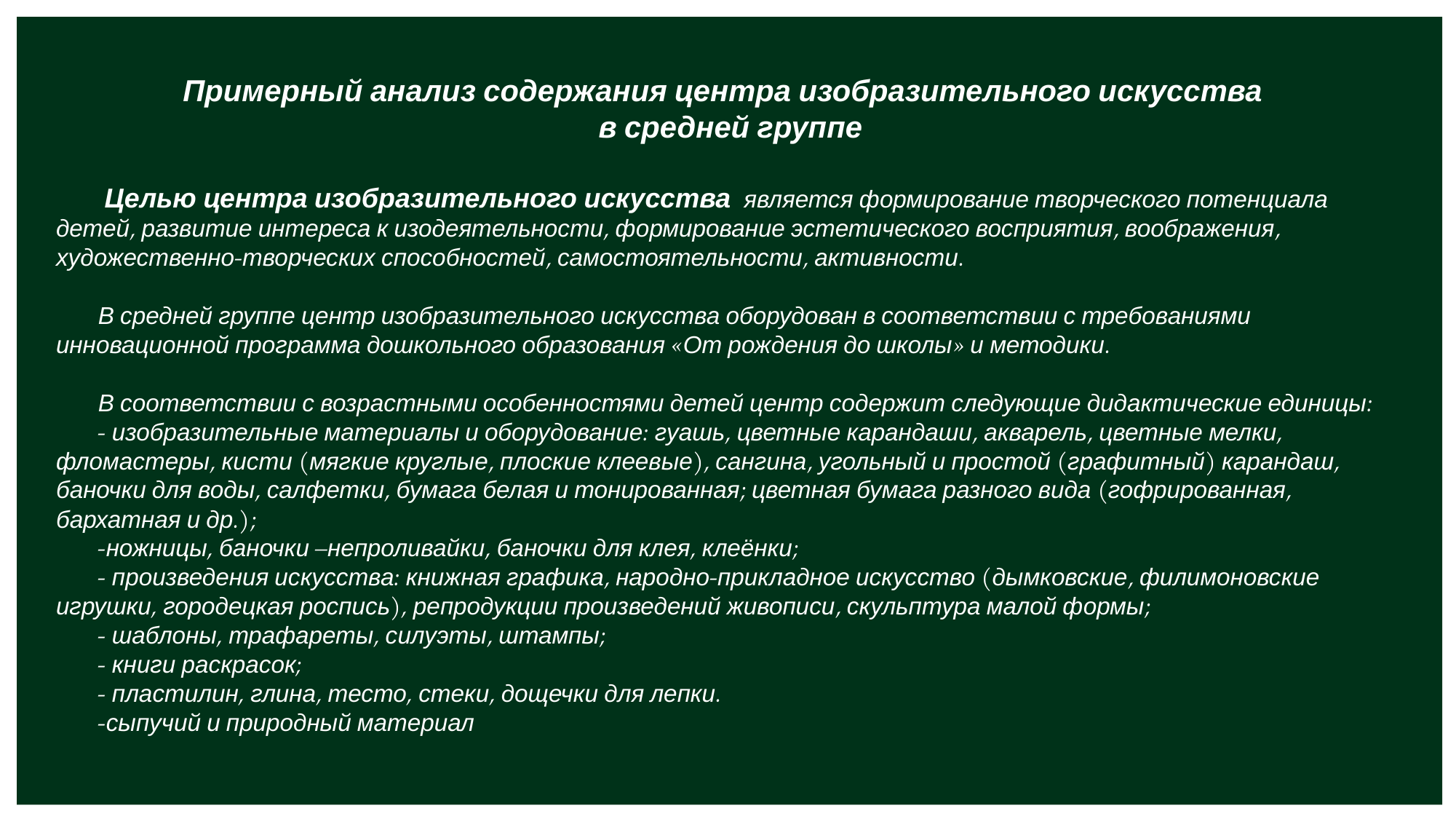

Примерный анализ содержания центра изобразительного искусства
в средней группе

       Целью центра изобразительного искусства  является формирование творческого потенциала детей, развитие интереса к изодеятельности, формирование эстетического восприятия, воображения, художественно-творческих способностей, самостоятельности, активности.

       В средней группе центр изобразительного искусства оборудован в соответствии с требованиями инновационной программа дошкольного образования «От рождения до школы» и методики.

       В соответствии с возрастными особенностями детей центр содержит следующие дидактические единицы:
       - изобразительные материалы и оборудование: гуашь, цветные карандаши, акварель, цветные мелки, фломастеры, кисти (мягкие круглые, плоские клеевые), сангина, угольный и простой (графитный) карандаш, баночки для воды, салфетки, бумага белая и тонированная; цветная бумага разного вида (гофрированная, бархатная и др.);
       -ножницы, баночки –непроливайки, баночки для клея, клеёнки;
       - произведения искусства: книжная графика, народно-прикладное искусство (дымковские, филимоновские игрушки, городецкая роспись), репродукции произведений живописи, скульптура малой формы;
       - шаблоны, трафареты, силуэты, штампы;
       - книги раскрасок;
       - пластилин, глина, тесто, стеки, дощечки для лепки.
       -сыпучий и природный материал